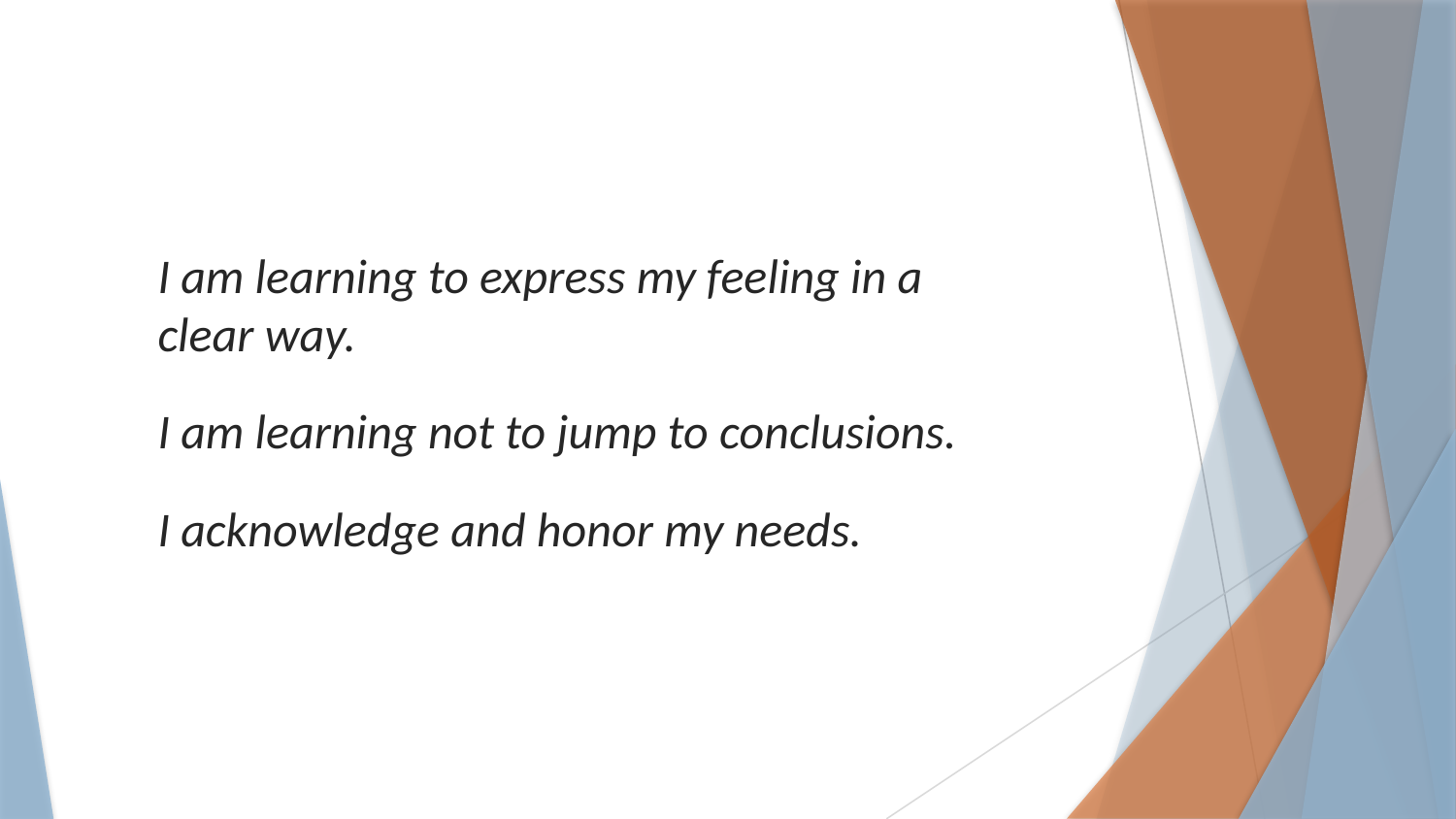

I am learning to express my feeling in a clear way.
I am learning not to jump to conclusions.
I acknowledge and honor my needs.